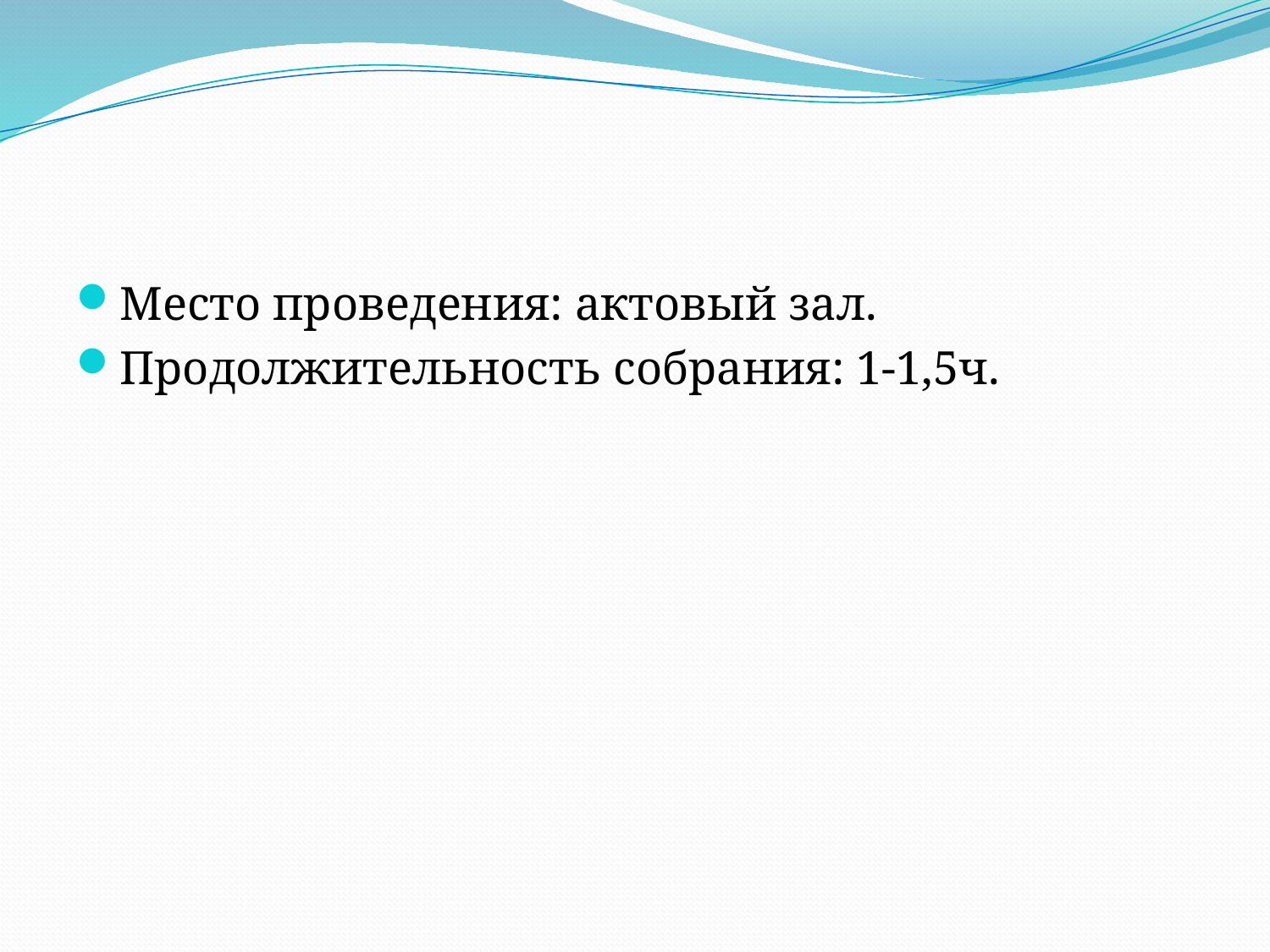

#
Место проведения: актовый зал.
Продолжительность собрания: 1-1,5ч.